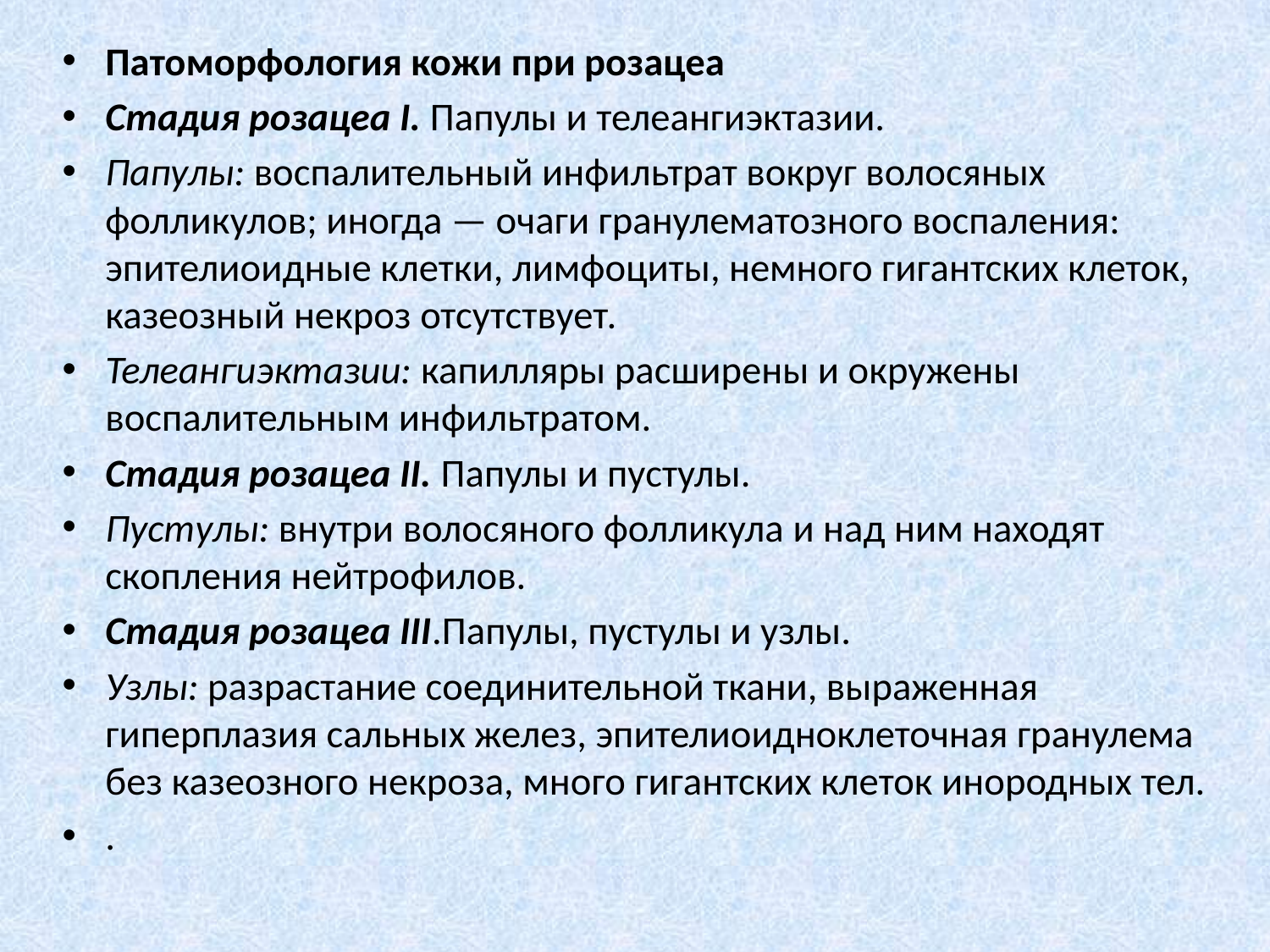

Патоморфология кожи при розацеа
Стадия розацеа I. Папулы и телеангиэктазии.
Папулы: воспалительный инфильтрат вокруг волосяных фолликулов; иногда — очаги гранулематозного воспаления: эпителиоидные клетки, лимфоциты, немного гигантских клеток, казеозный некроз отсутствует.
Телеангиэктазии: капилляры расширены и окружены воспалительным инфильтратом.
Стадия розацеа II. Папулы и пустулы.
Пустулы: внутри волосяного фолликула и над ним находят скопления нейтрофилов.
Стадия розацеа III.Папулы, пустулы и узлы.
Узлы: разрастание соединительной ткани, выраженная гиперплазия сальных желез, эпителиоидноклеточная гранулема без казеозного некроза, много гигантских клеток инородных тел.
.